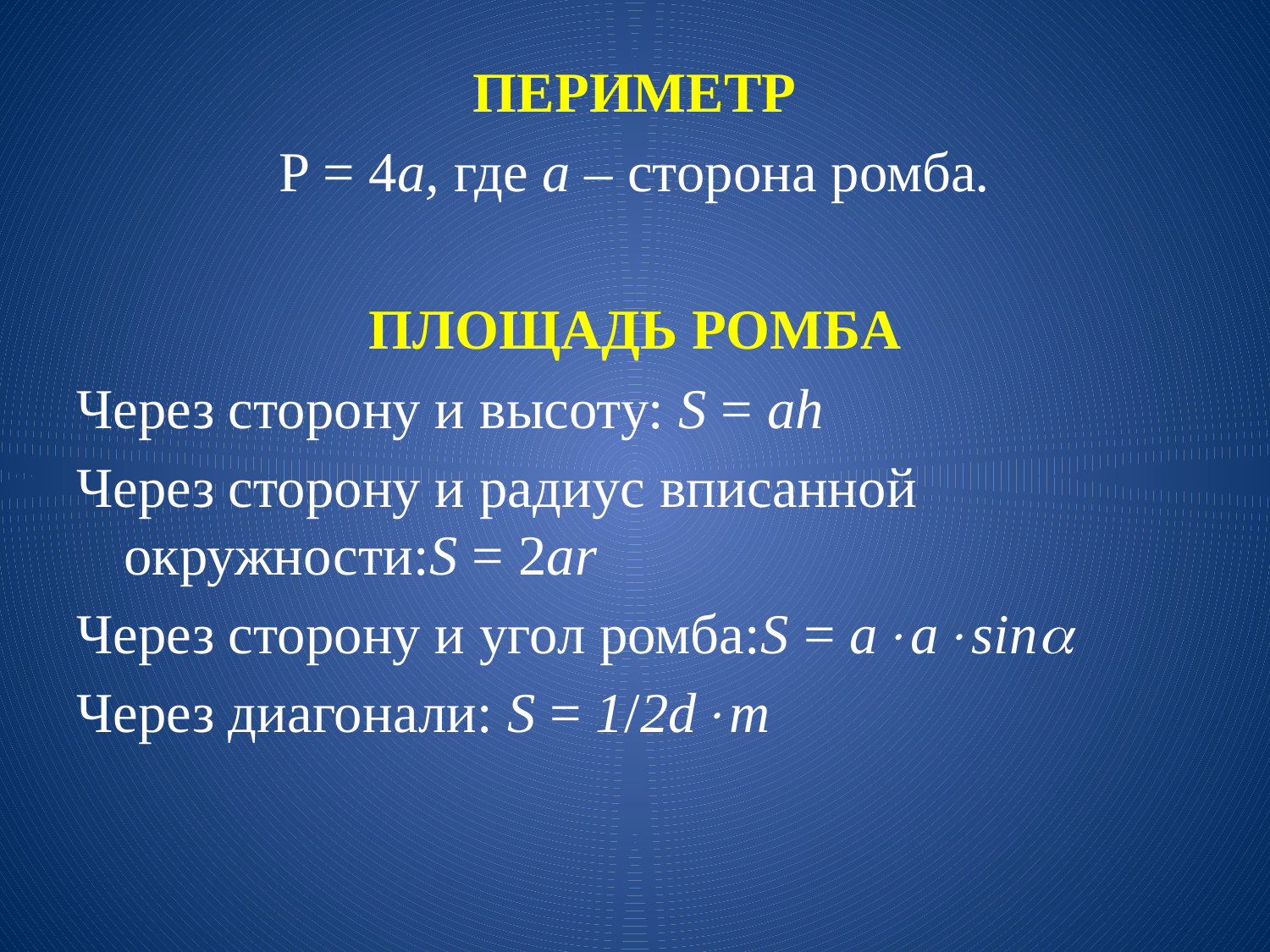

ПЕРИМЕТР
P = 4a, где a – сторона ромба.

ПЛОЩАДЬ РОМБА
Через сторону и высоту: S = ah
Через сторону и радиус вписанной окружности:S = 2ar
Через сторону и угол ромба:S = a⋅a⋅sinα
Через диагонали: S = 1/2d⋅m